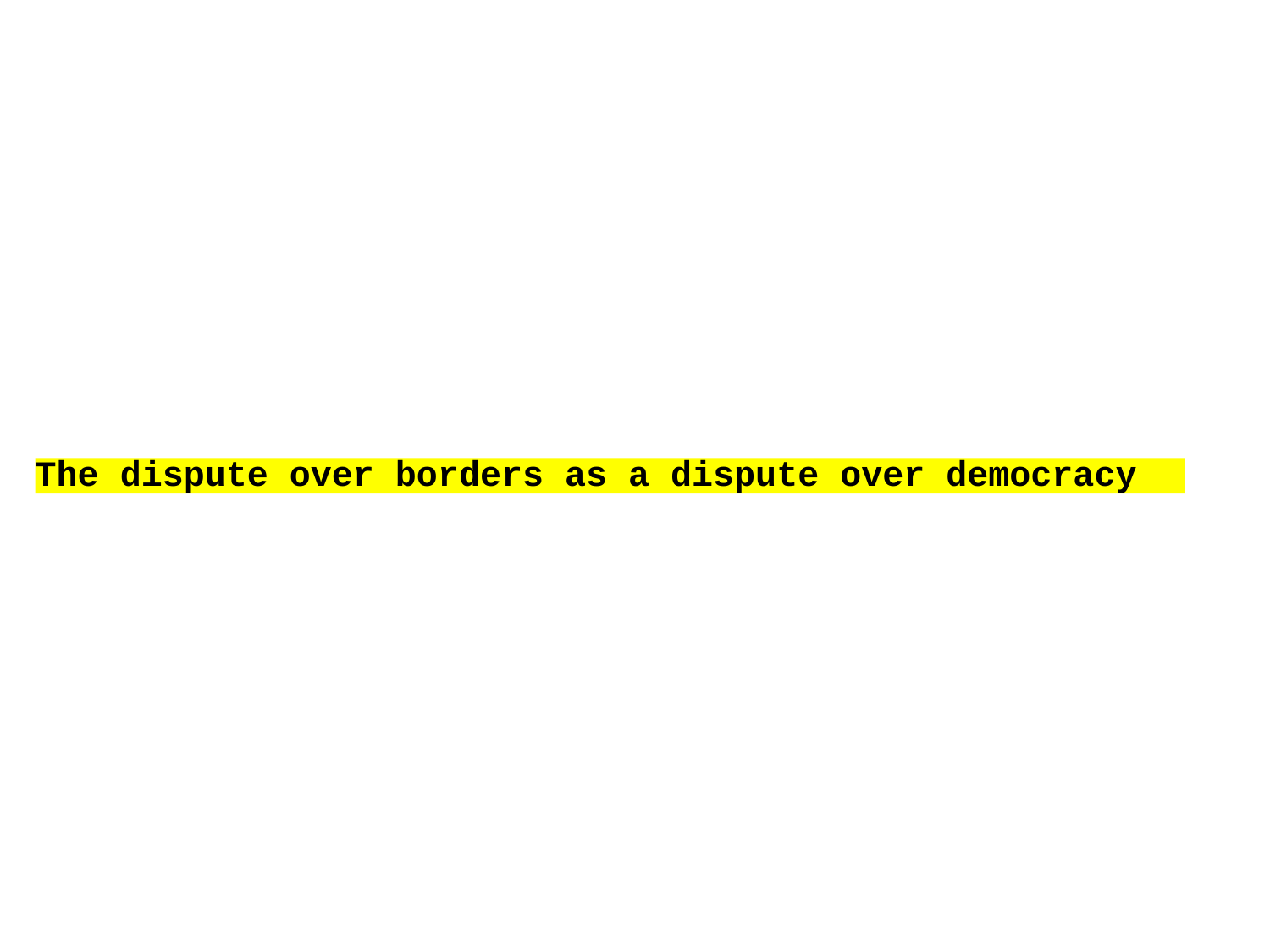

# The dispute over borders as a dispute over democracy